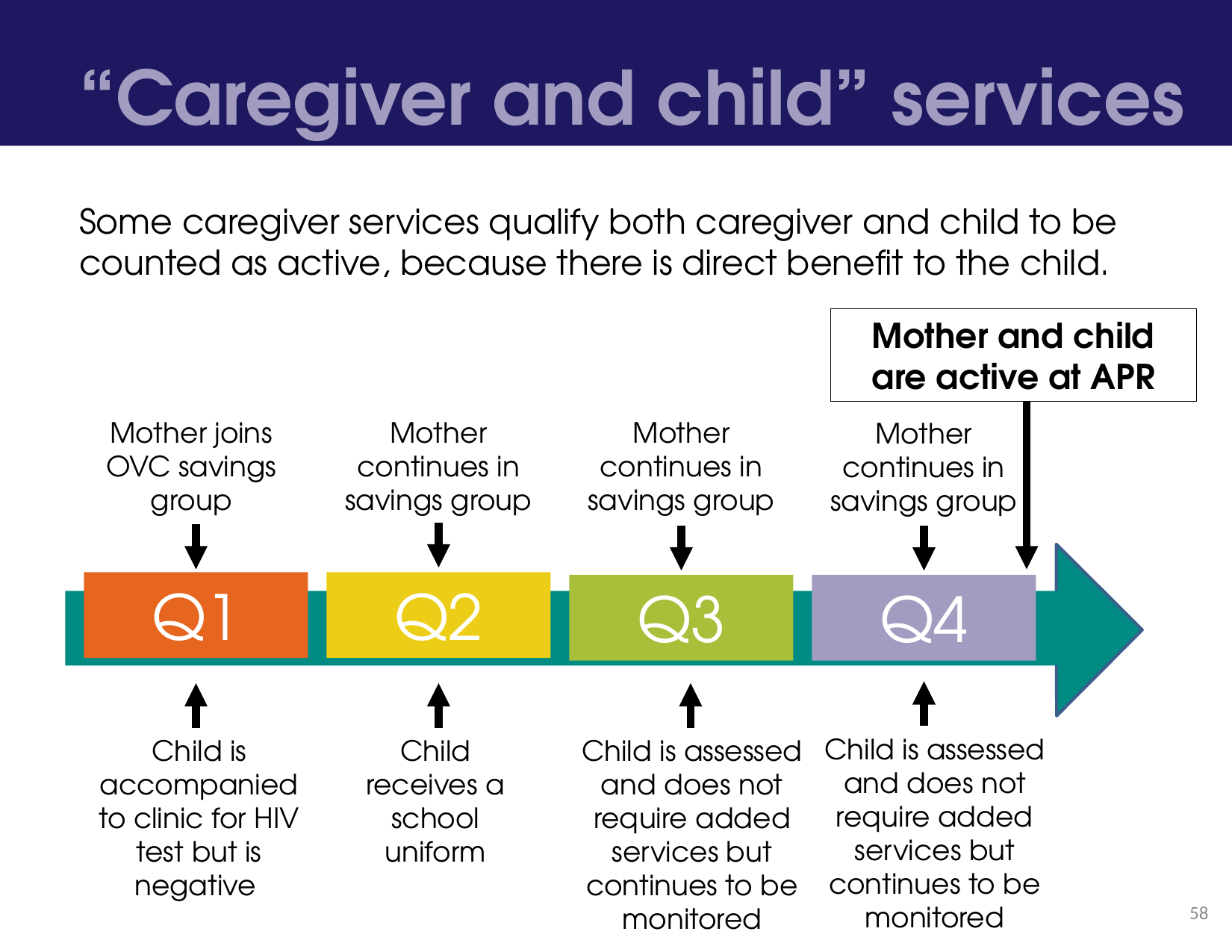

# “Caregiver and child” services
Some caregiver services qualify both caregiver and child to be counted as active, because there is direct benefit to the child.
Mother and child are active at APR
Mother joins OVC savings group
Mother continues in savings group
Mother continues in savings group
Mother continues in savings group

Q1

Q2
Q3
Q4
Child is assessed and does not require added services but continues to be monitored
Child is accompanied to clinic for HIV test but is negative
Child receives a school uniform
Child is assessed and does not require added services but continues to be monitored
58